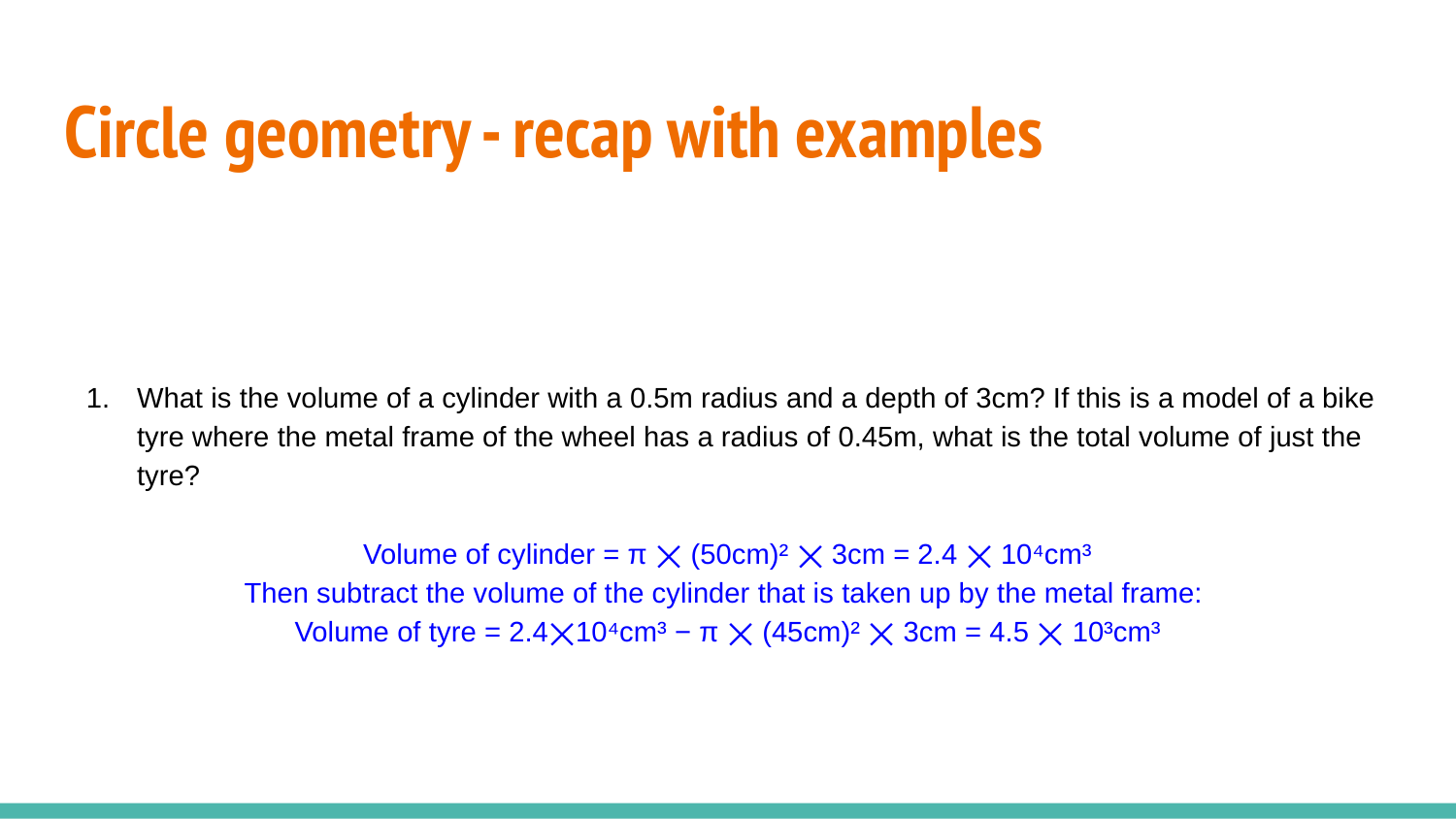

# Circle geometry - recap with examples

What is the volume of a cylinder with a 0.5m radius and a depth of 3cm? If this is a model of a bike tyre where the metal frame of the wheel has a radius of 0.45m, what is the total volume of just the tyre?

Volume of cylinder = π ⨉ (50cm)² ⨉ 3cm = 2.4 ⨉ 10⁴cm³
Then subtract the volume of the cylinder that is taken up by the metal frame:
Volume of tyre = 2.4⨉10⁴cm³ − π ⨉ (45cm)² ⨉ 3cm = 4.5 ⨉ 10³cm³